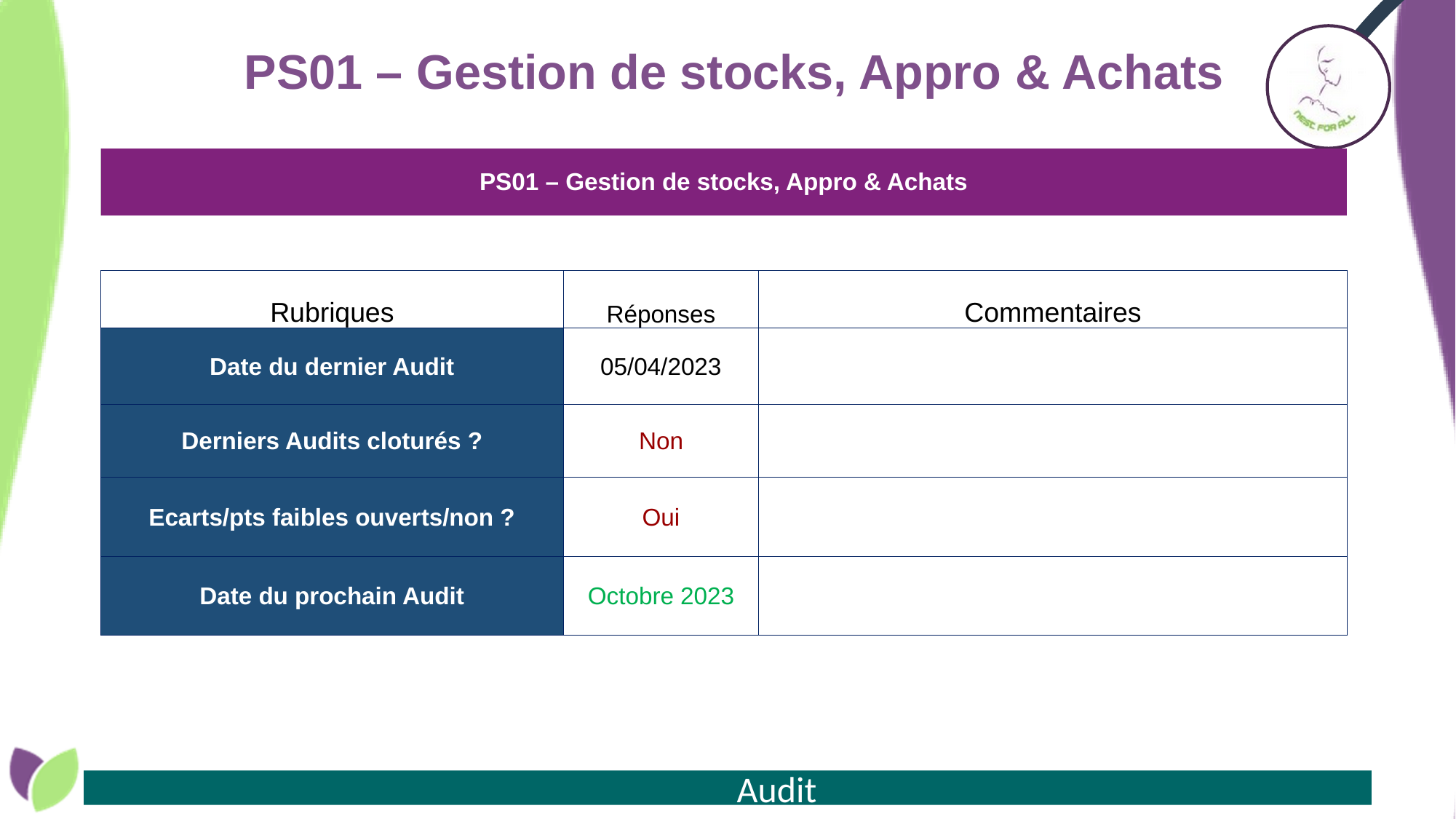

# PS01 – Gestion de stocks, Appro & Achats
| PS01 – Gestion de stocks, Appro & Achats |  |  |
| --- | --- | --- |
|  |  |  |
| Rubriques | Réponses | Commentaires |
| Date du dernier Audit | 05/04/2023 |  |
| Derniers Audits cloturés ? | Non |  |
| Ecarts/pts faibles ouverts/non ? | Oui |  |
| Date du prochain Audit | Octobre 2023 |  |
Audit